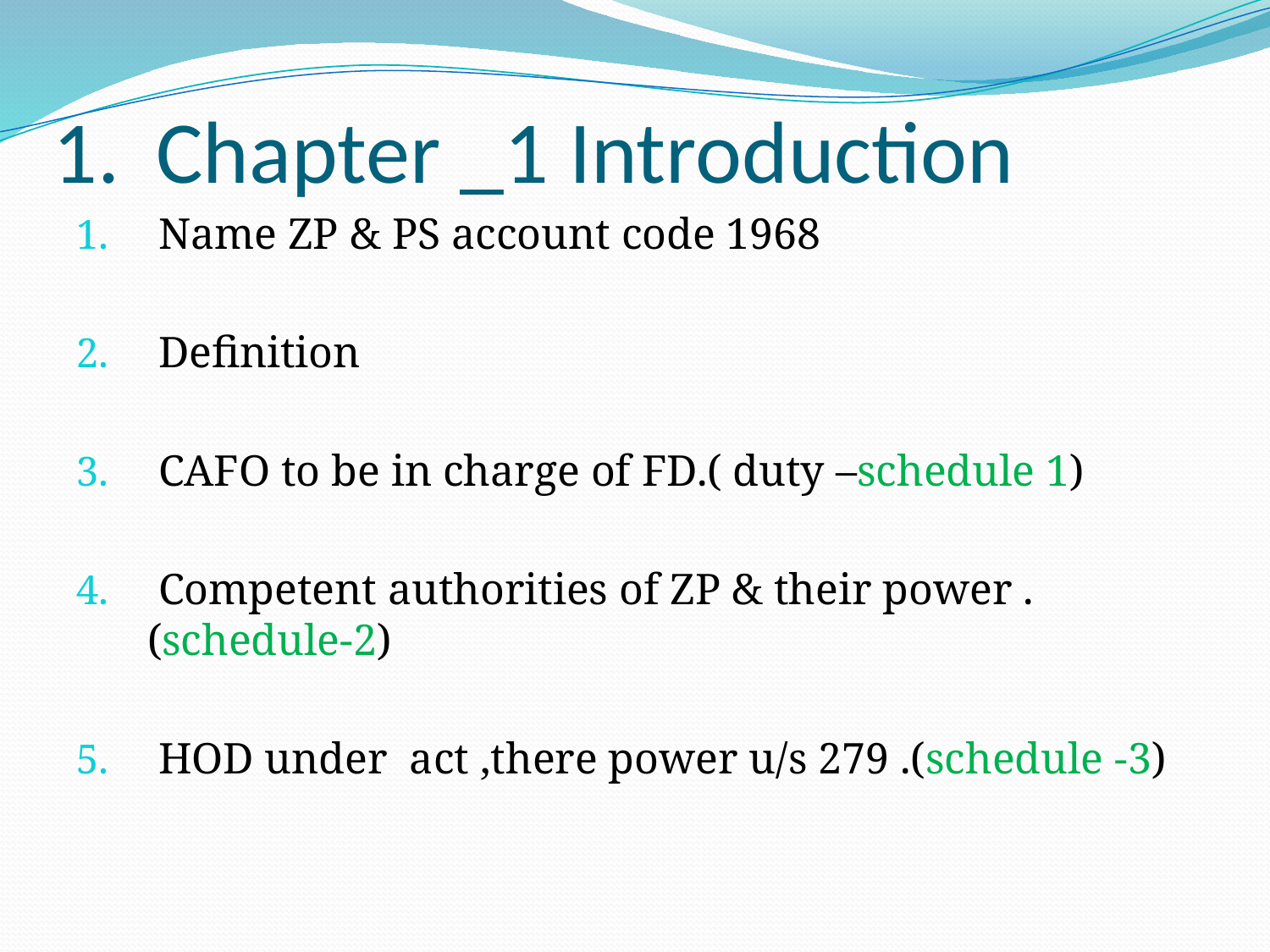

# Chapter _1 Introduction
 Name ZP & PS account code 1968

 Definition

 CAFO to be in charge of FD.( duty –schedule 1)

 Competent authorities of ZP & their power .(schedule-2)

 HOD under  act ,there power u/s 279 .(schedule -3)